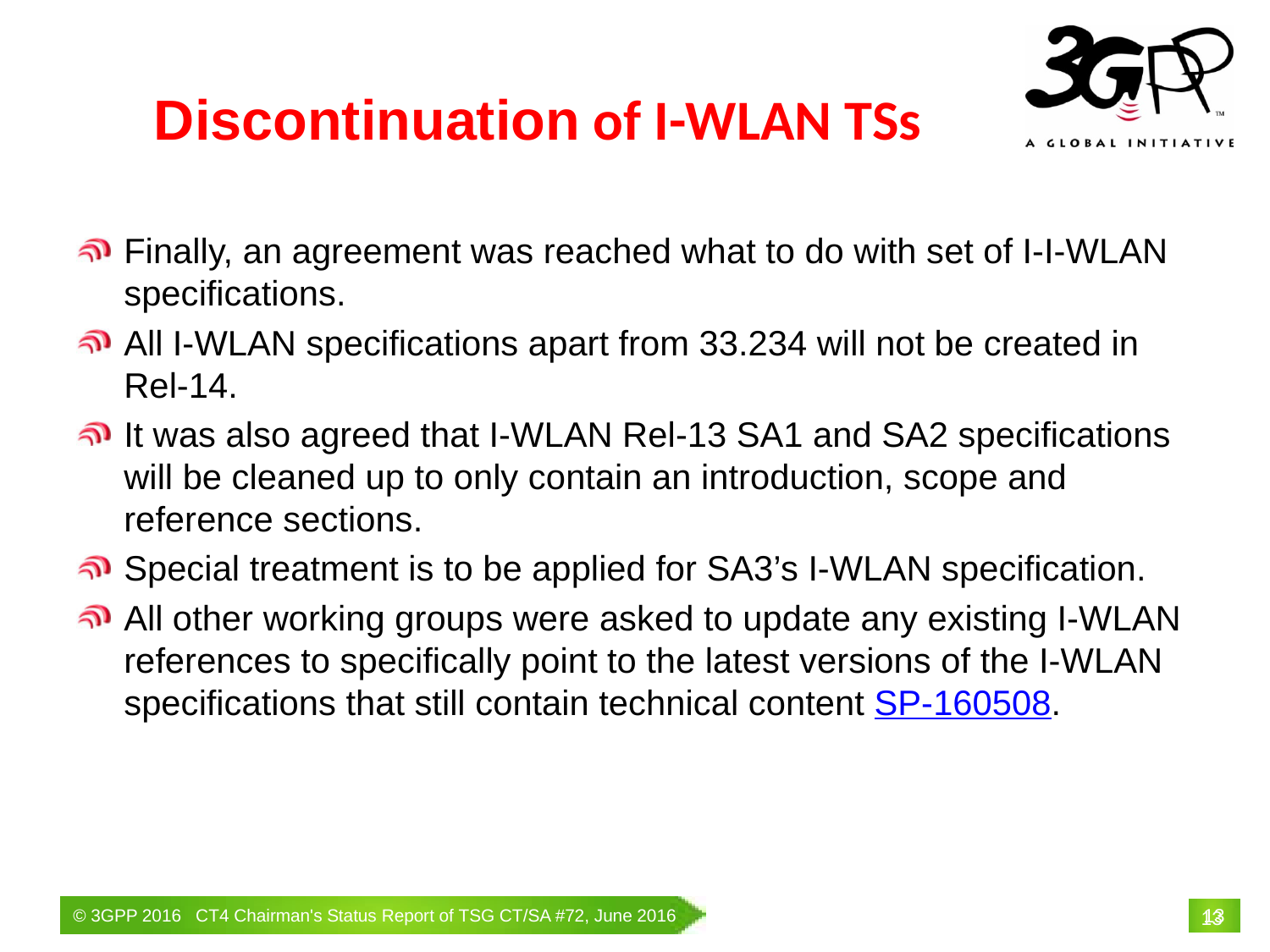

# Discontinuation of I-WLAN TSs
Finally, an agreement was reached what to do with set of I-I-WLAN specifications.
All I-WLAN specifications apart from 33.234 will not be created in Rel-14.
It was also agreed that I-WLAN Rel-13 SA1 and SA2 specifications will be cleaned up to only contain an introduction, scope and reference sections.
Special treatment is to be applied for SA3’s I-WLAN specification.
All other working groups were asked to update any existing I-WLAN references to specifically point to the latest versions of the I-WLAN specifications that still contain technical content SP-160508.

13